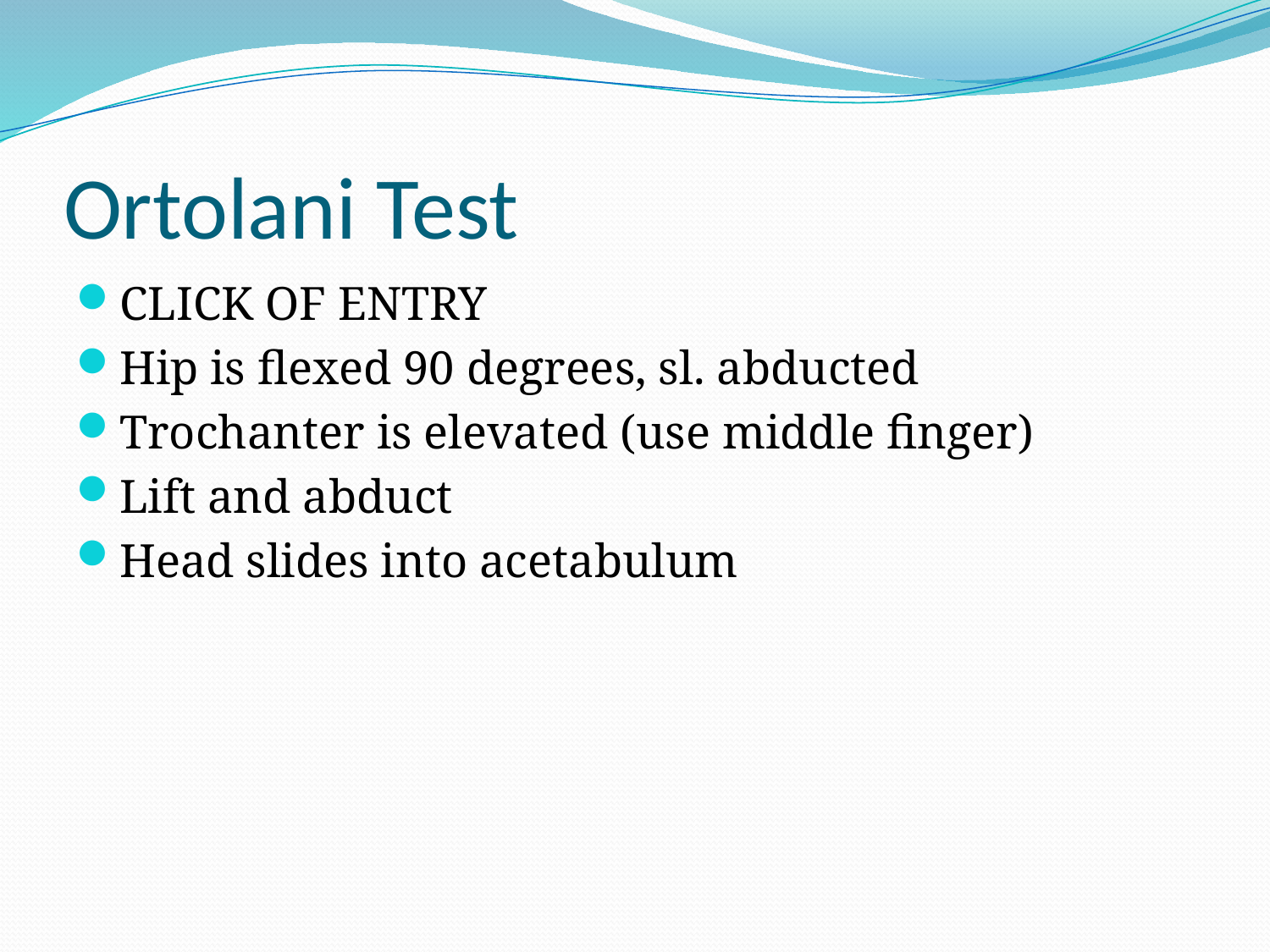

# Ortolani Test
CLICK OF ENTRY
Hip is flexed 90 degrees, sl. abducted
Trochanter is elevated (use middle finger)
Lift and abduct
Head slides into acetabulum